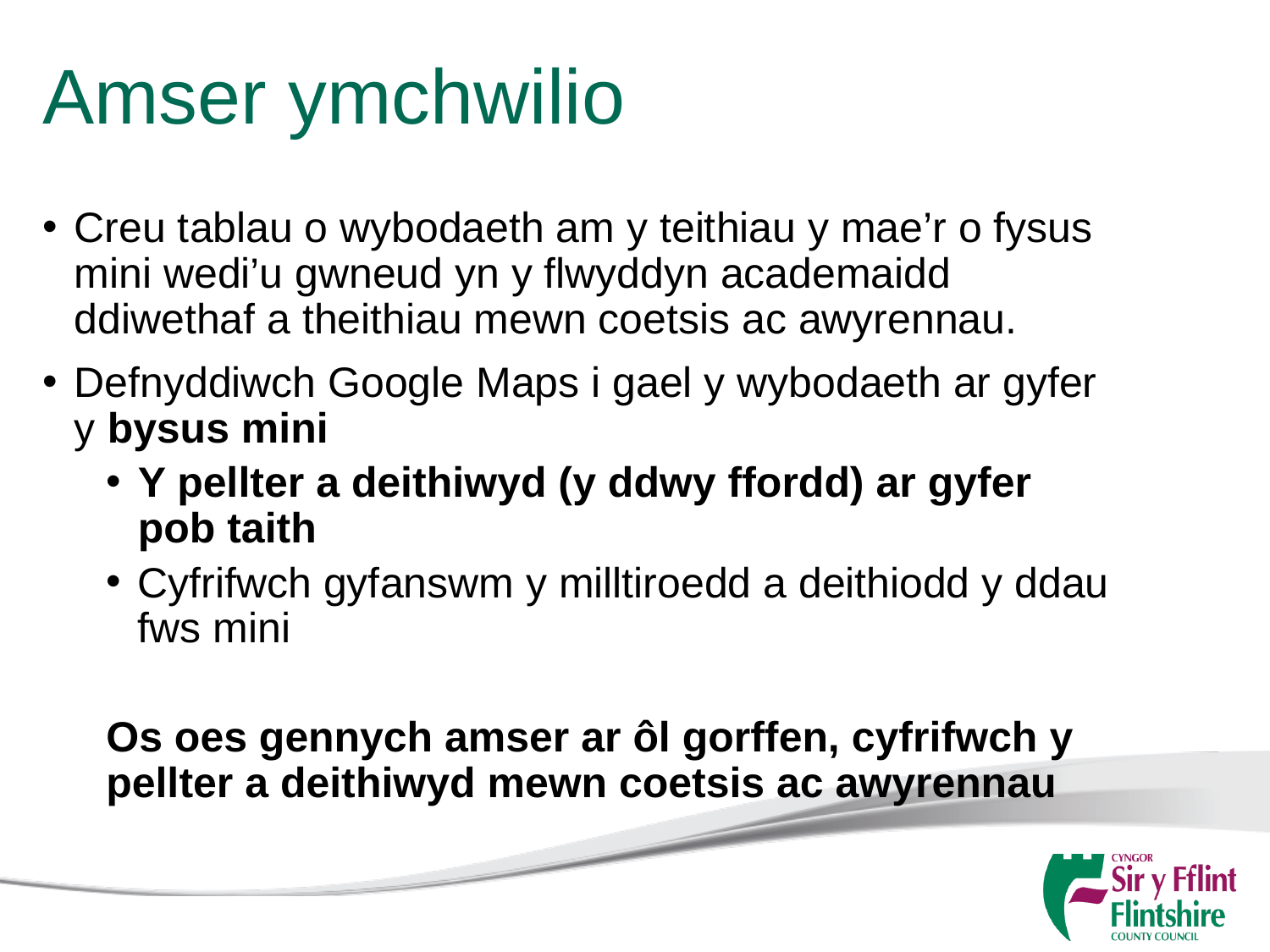

# Amser ymchwilio
Creu tablau o wybodaeth am y teithiau y mae’r o fysus mini wedi’u gwneud yn y flwyddyn academaidd ddiwethaf a theithiau mewn coetsis ac awyrennau.
Defnyddiwch Google Maps i gael y wybodaeth ar gyfer y bysus mini
Y pellter a deithiwyd (y ddwy ffordd) ar gyfer pob taith
Cyfrifwch gyfanswm y milltiroedd a deithiodd y ddau fws mini

Os oes gennych amser ar ôl gorffen, cyfrifwch y pellter a deithiwyd mewn coetsis ac awyrennau